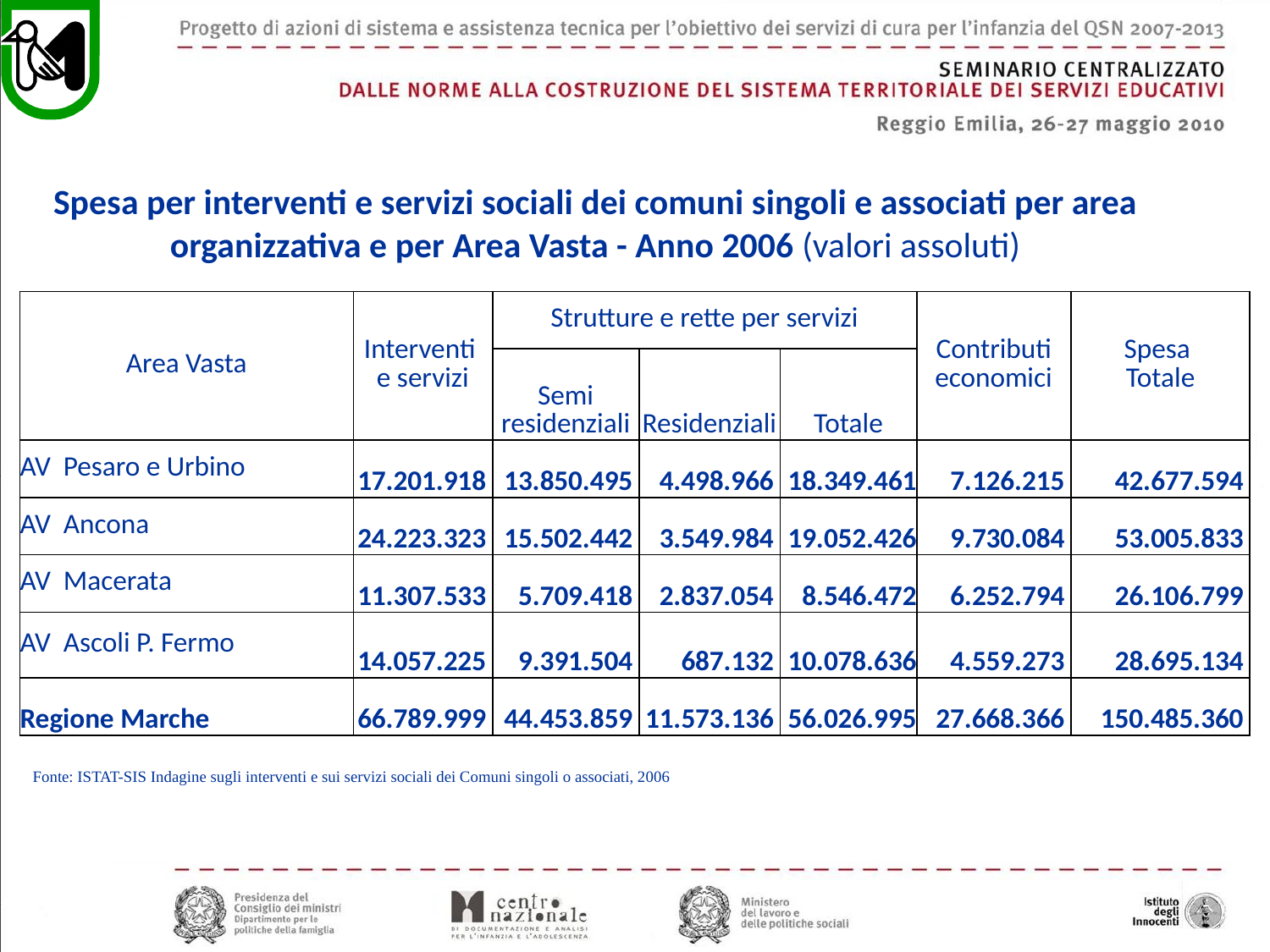

Spesa per interventi e servizi sociali dei comuni singoli e associati per area organizzativa e per Area Vasta - Anno 2006 (valori assoluti)
|  |  |  |  |  |  |  |
| --- | --- | --- | --- | --- | --- | --- |
| Area Vasta | Interventi e servizi | Strutture e rette per servizi |  |  | Contributi economici | Spesa Totale |
|  |  | Semi residenziali | Residenziali | Totale |  |  |
| AV Pesaro e Urbino | 17.201.918 | 13.850.495 | 4.498.966 | 18.349.461 | 7.126.215 | 42.677.594 |
| AV Ancona | 24.223.323 | 15.502.442 | 3.549.984 | 19.052.426 | 9.730.084 | 53.005.833 |
| AV Macerata | 11.307.533 | 5.709.418 | 2.837.054 | 8.546.472 | 6.252.794 | 26.106.799 |
| AV Ascoli P. Fermo | 14.057.225 | 9.391.504 | 687.132 | 10.078.636 | 4.559.273 | 28.695.134 |
| Regione Marche | 66.789.999 | 44.453.859 | 11.573.136 | 56.026.995 | 27.668.366 | 150.485.360 |
| Fonte: ISTAT-SIS Indagine sugli interventi e sui servizi sociali dei Comuni singoli o associati, 2006 |  |  |  |  |  |  |